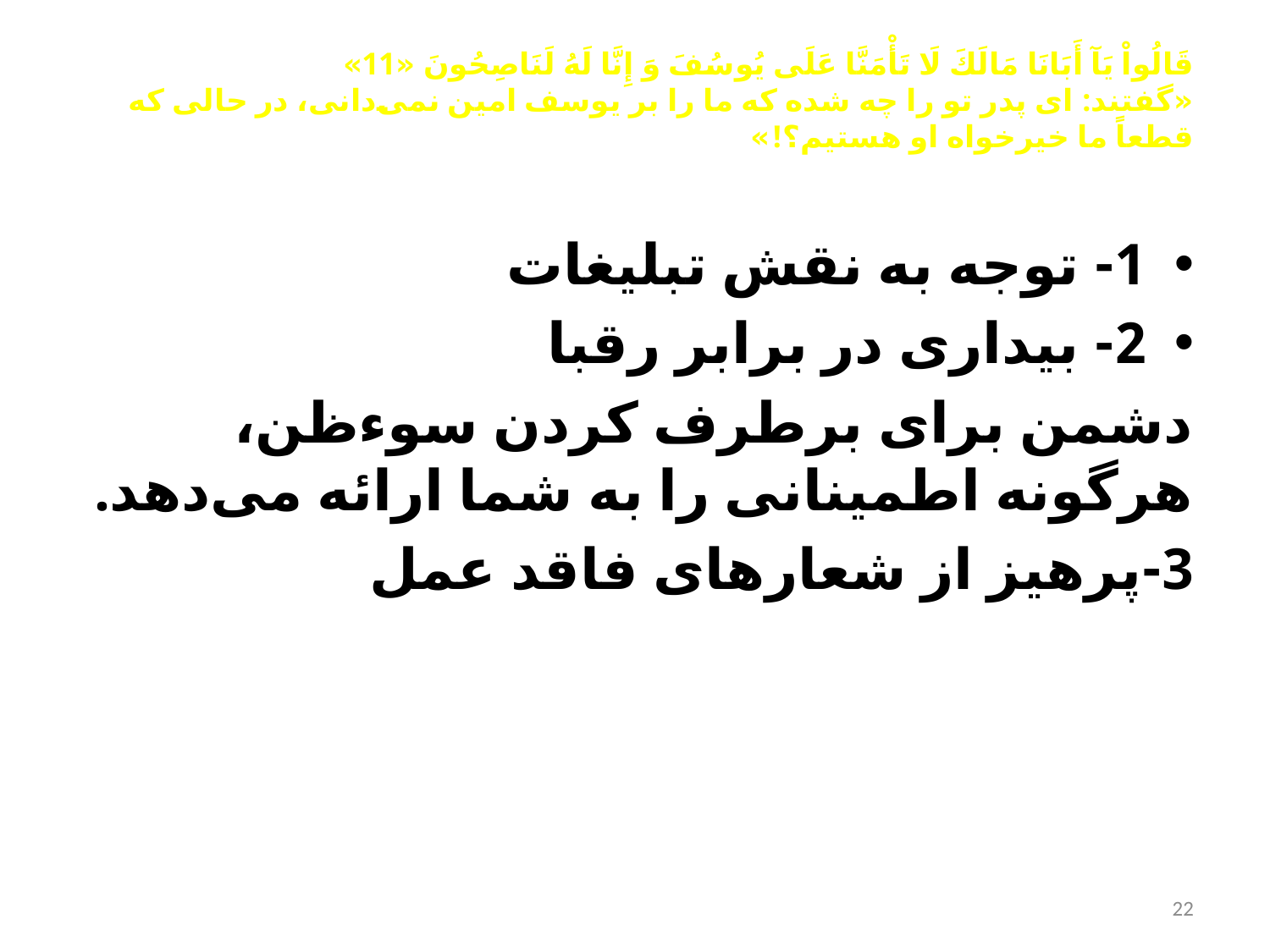

# قَالُواْ یَآ أَبَانَا مَالَكَ لَا تَأْمَنَّا عَلَی‌ یُوسُفَ وَ إِنَّا لَهُ لَنَاصِحُونَ «11» «گفتند: ای پدر تو را چه شده كه ما را بر یوسف امین نمی‌دانی، در حالی كه قطعاً ما خیرخواه او هستیم؟!»
1- توجه به نقش تبلیغات
2- بیداری در برابر رقبا
دشمن برای برطرف كردن سوءظن، هرگونه اطمینانی را به شما ارائه می‌دهد.
3-پرهیز از شعارهای فاقد عمل

22